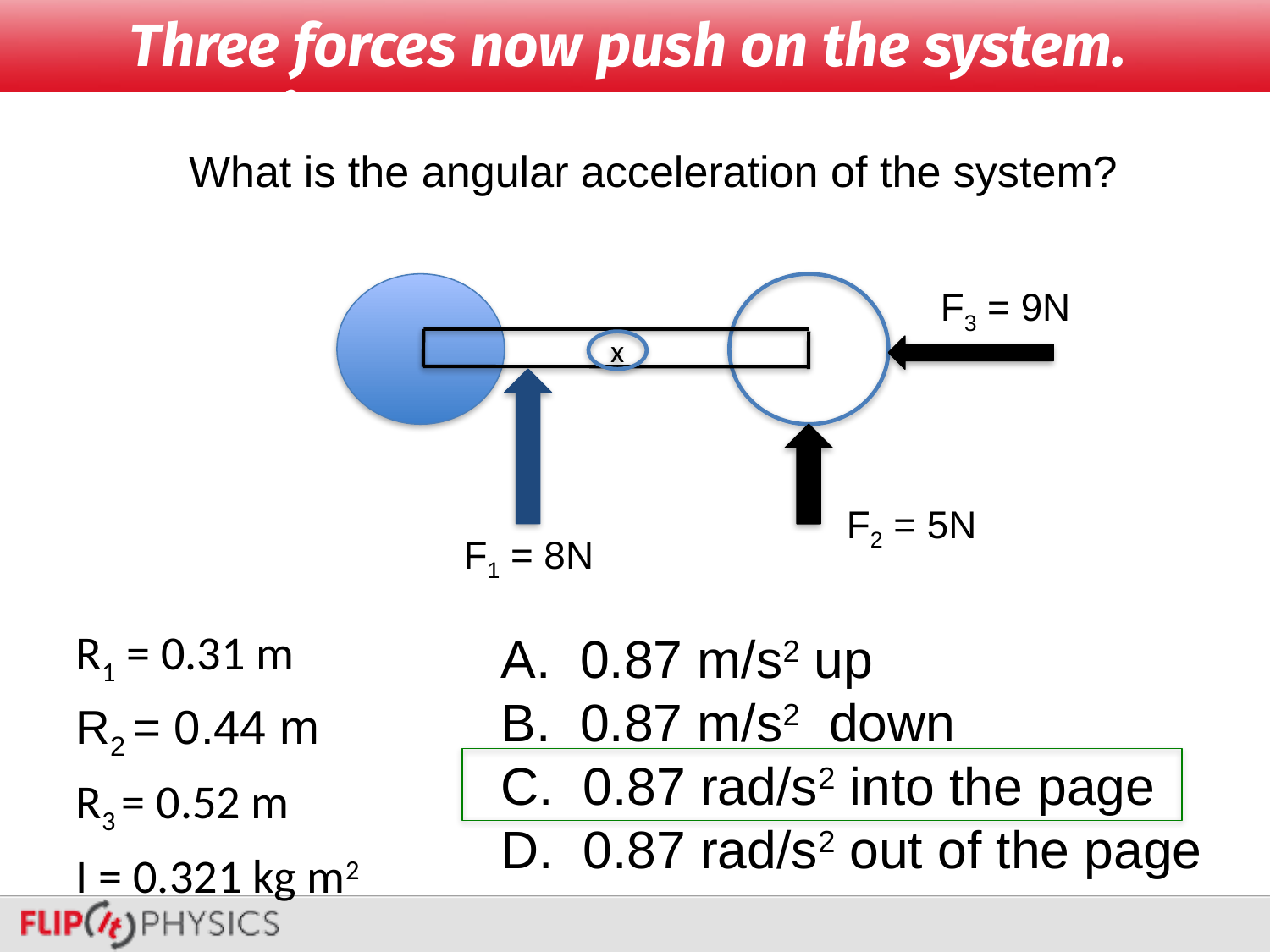

# Three forces now push on the system.  What is the net torque on the system?
What is the angular acceleration of the system?

F3 = 9N
x

F2 = 5N
F1 = 8N
R1 = 0.31 m
R2 = 0.44 m
R3 = 0.52 m
I = 0.321 kg m2

  0.87 m/s2 up
  0.87 m/s2  down
  0.87 rad/s2 into the page
  0.87 rad/s2 out of the page